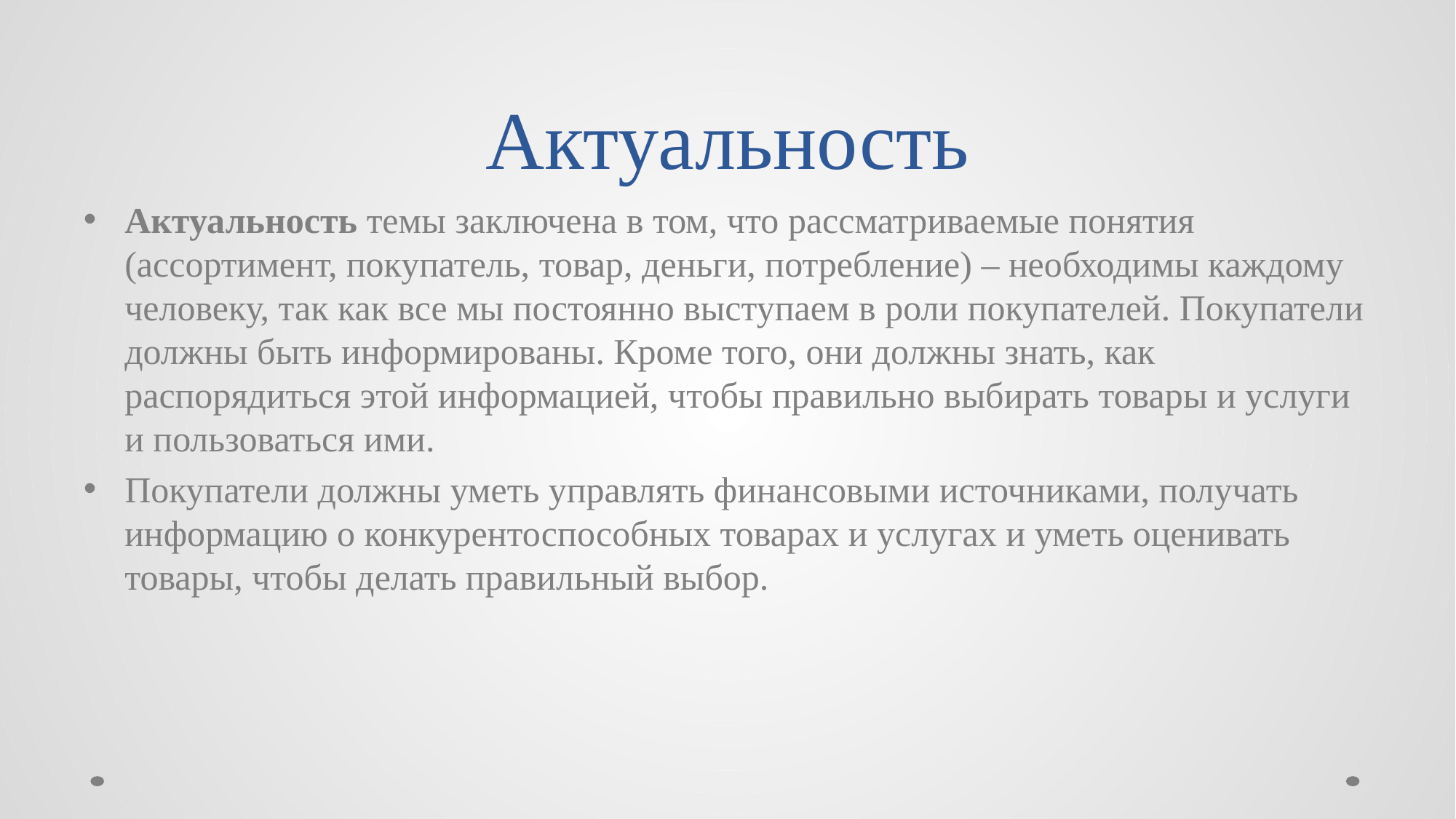

# Актуальность
Актуальность темы заключена в том, что рассматриваемые понятия (ассортимент, покупатель, товар, деньги, потребление) – необходимы каждому человеку, так как все мы постоянно выступаем в роли покупателей. Покупатели должны быть информированы. Кроме того, они должны знать, как распорядиться этой информацией, чтобы правильно выбирать товары и услуги и пользоваться ими.
Покупатели должны уметь управлять финансовыми источниками, получать информацию о конкурентоспособных товарах и услугах и уметь оценивать товары, чтобы делать правильный вы­бор.